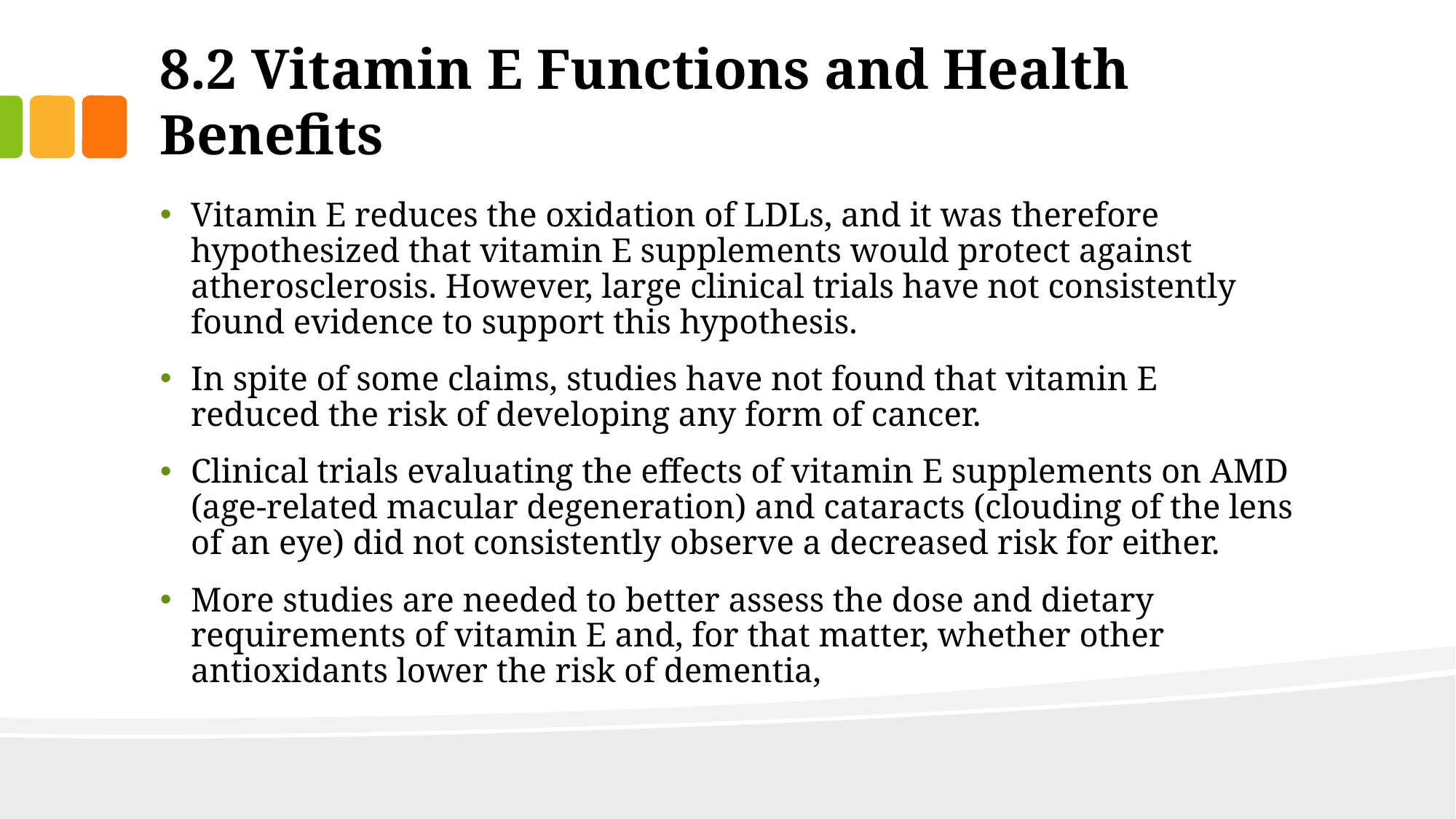

# 8.2 Vitamin E Functions and Health Benefits
Vitamin E reduces the oxidation of LDLs, and it was therefore hypothesized that vitamin E supplements would protect against atherosclerosis. However, large clinical trials have not consistently found evidence to support this hypothesis.
In spite of some claims, studies have not found that vitamin E reduced the risk of developing any form of cancer.
Clinical trials evaluating the effects of vitamin E supplements on AMD (age-related macular degeneration) and cataracts (clouding of the lens of an eye) did not consistently observe a decreased risk for either.
More studies are needed to better assess the dose and dietary requirements of vitamin E and, for that matter, whether other antioxidants lower the risk of dementia,